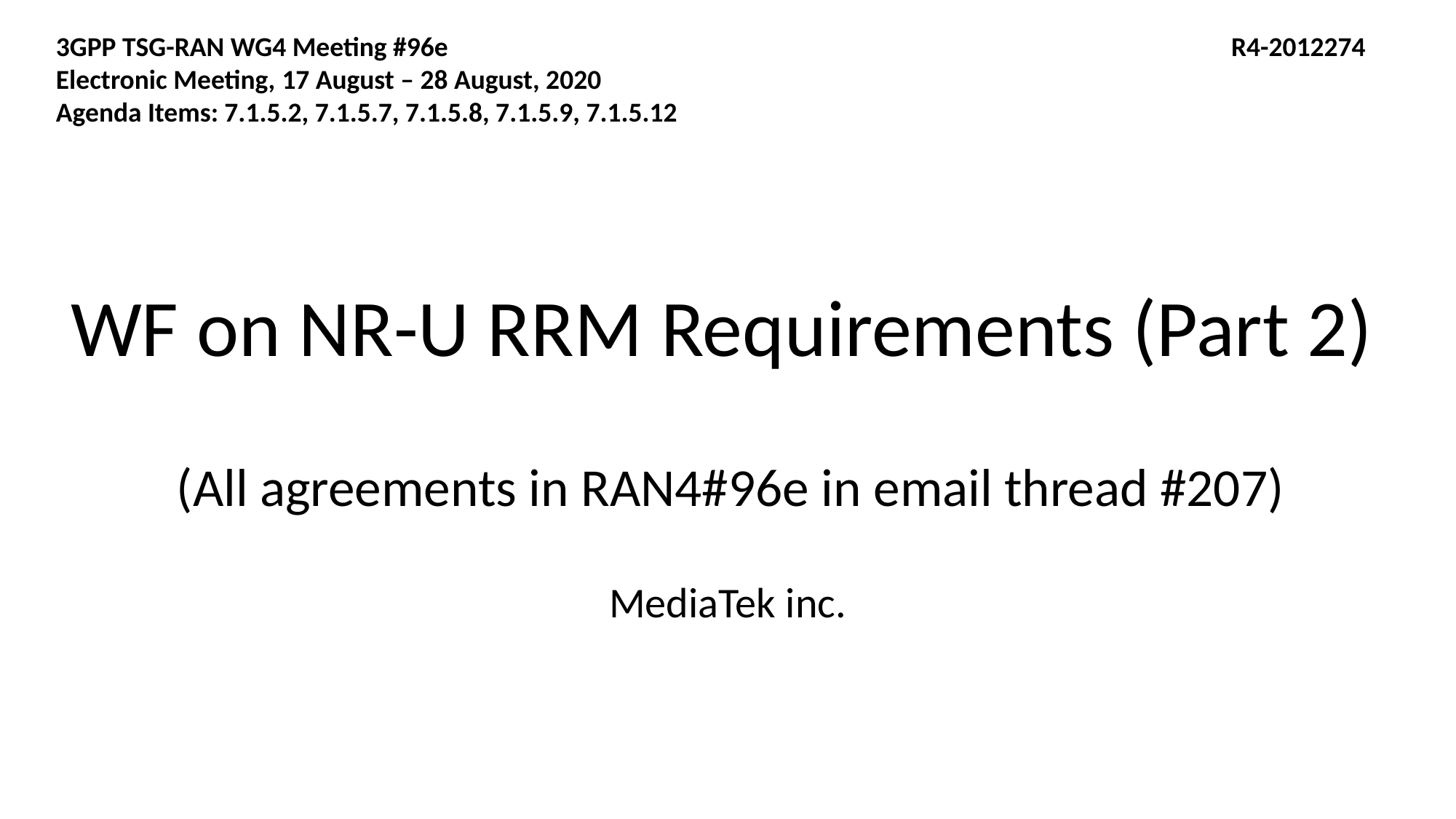

3GPP TSG-RAN WG4 Meeting #96e                                                                                                                               R4-2012274
Electronic Meeting, 17 August – 28 August, 2020
Agenda Items: 7.1.5.2, 7.1.5.7, 7.1.5.8, 7.1.5.9, 7.1.5.12
# WF on NR-U RRM Requirements (Part 2) (All agreements in RAN4#96e in email thread #207)
MediaTek inc.